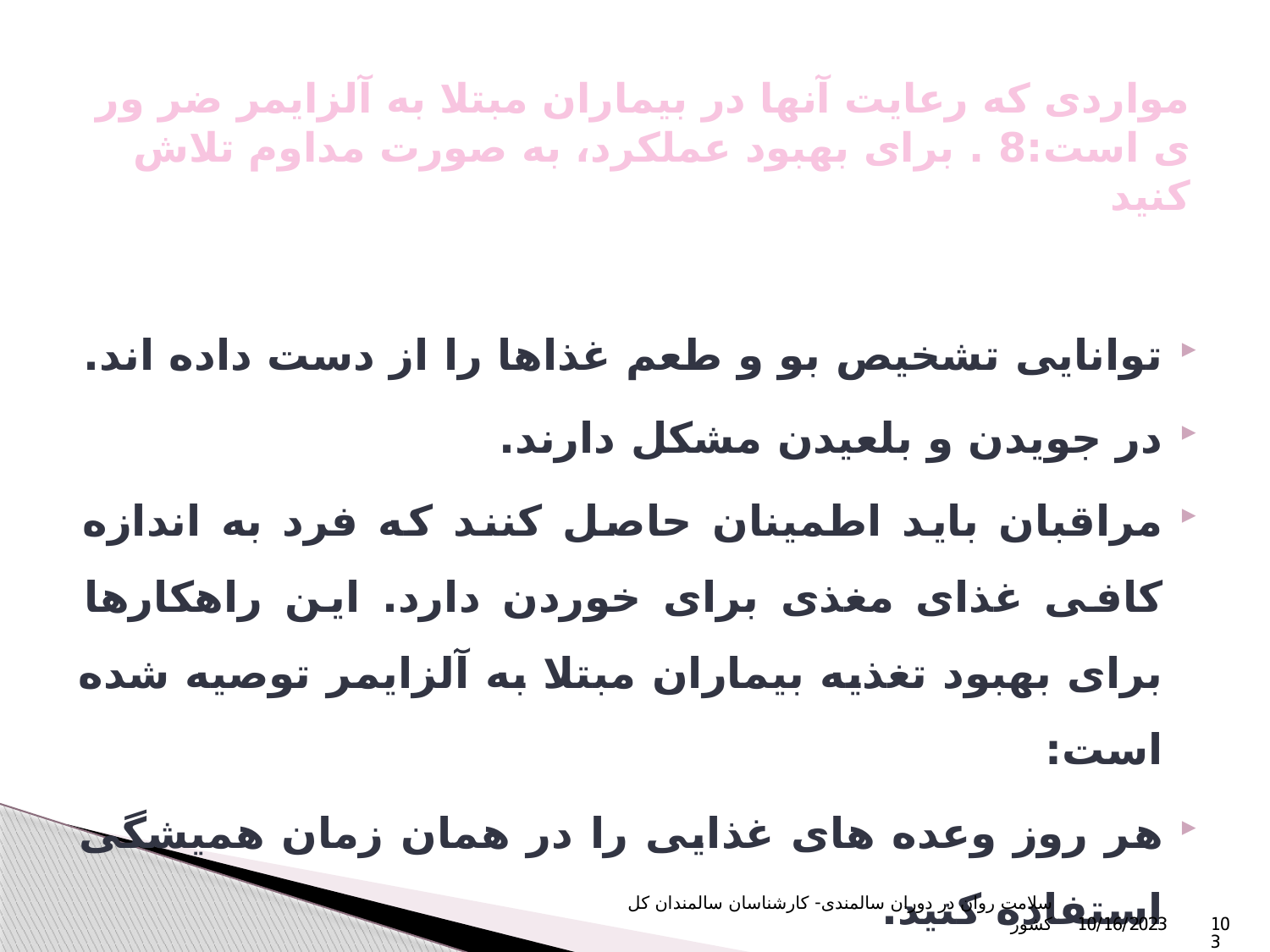

# مواردی که رعایت آنها در بیماران مبتلا به آلزایمر ضر ور ی است:8 . برای بهبود عملکرد، به صورت مداوم تلاش کنید
توانایی تشخیص بو و طعم غذاها را از دست داده اند.
در جویدن و بلعیدن مشکل دارند.
مراقبان باید اطمینان حاصل کنند که فرد به اندازه کافی غذای مغذی برای خوردن دارد. این راهکارها برای بهبود تغذیه بیماران مبتلا به آلزایمر توصیه شده است:
هر روز وعده های غذایی را در همان زمان همیشگی استفاده کنید.
سلامت روان در دوران سالمندی- کارشناسان سالمندان کل کشور
10/16/2023
103